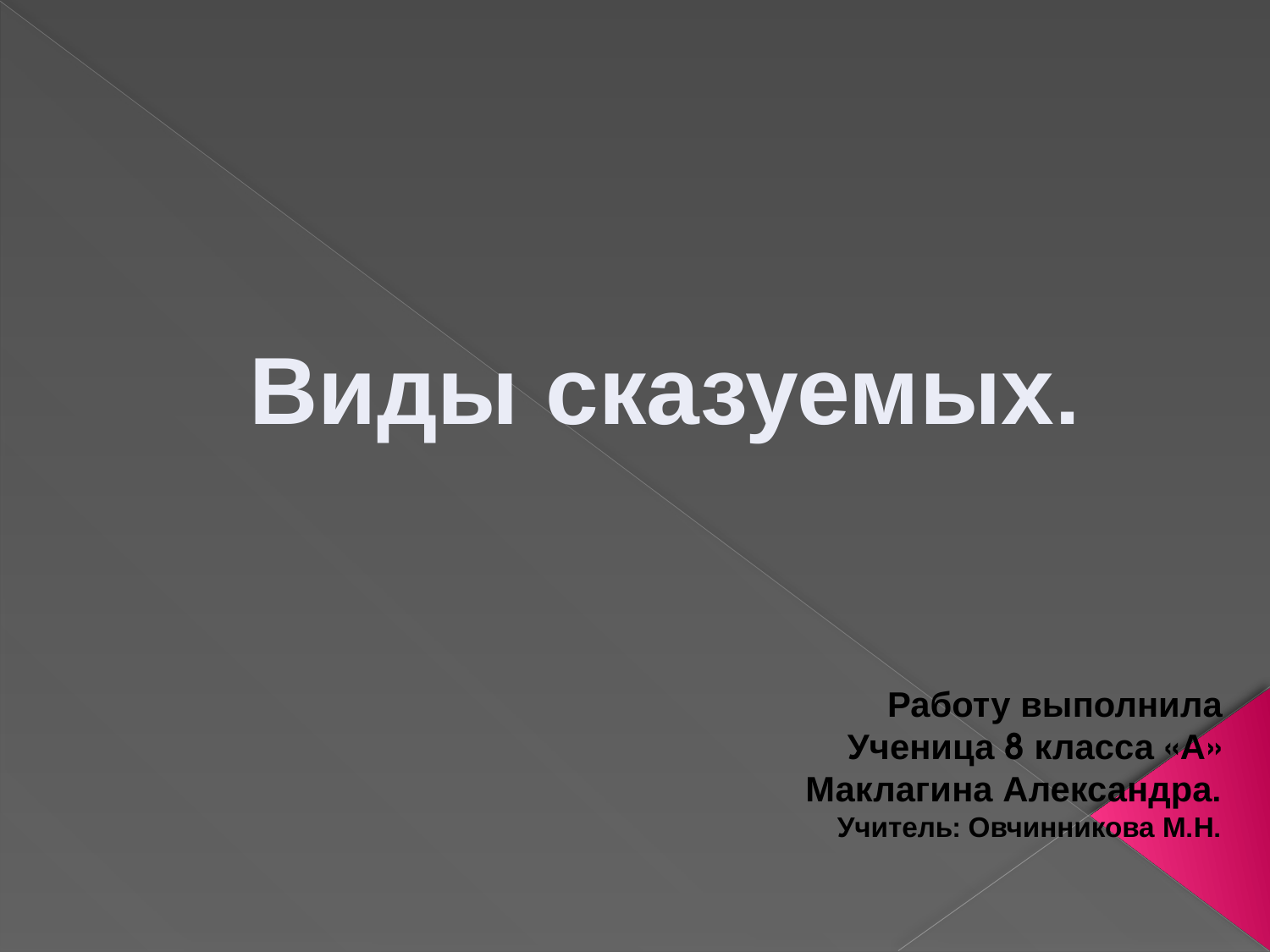

# Виды сказуемых.
Работу выполнила
Ученица 8 класса «А»
Маклагина Александра.
Учитель: Овчинникова М.Н.